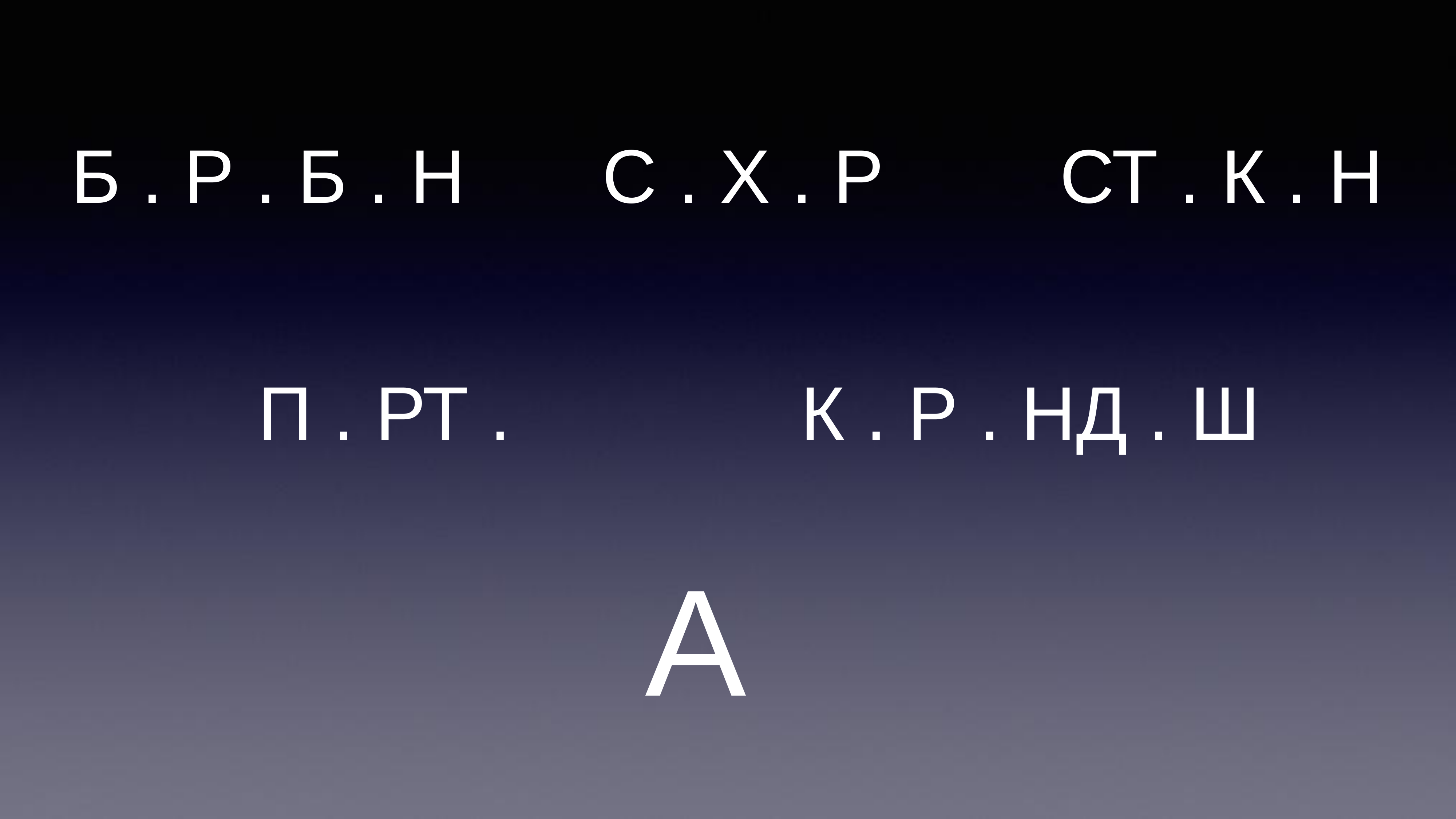

Б . Р . Б . Н
С . Х . Р
СТ . К . Н
П . РТ .
К . Р . НД . Ш
А
БАРАБАН
САХАР
СТАКАН
ПАРТА
КАРАНДАШ